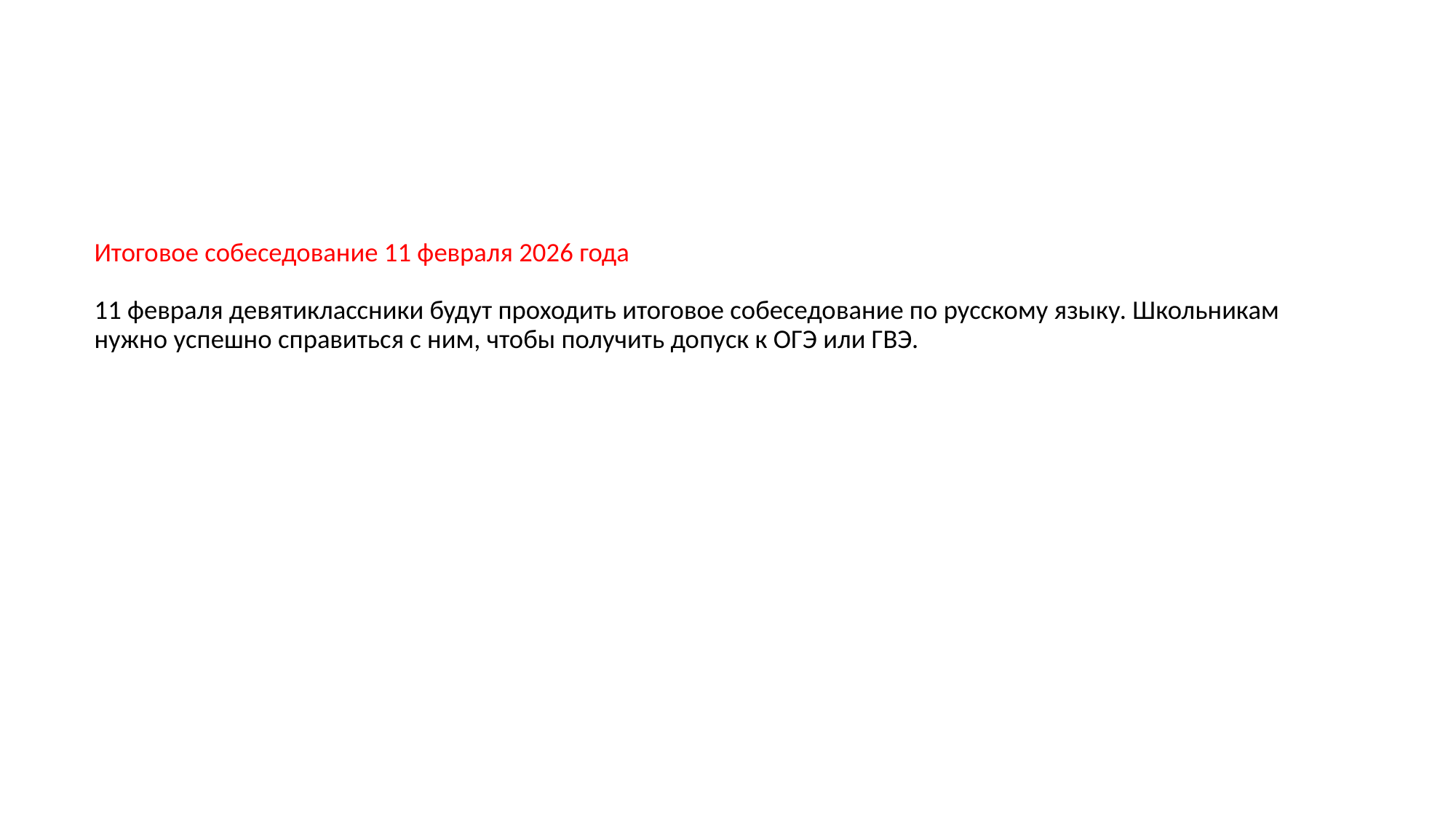

# Итоговое собеседование 11 февраля 2026 года 11 февраля девятиклассники будут проходить итоговое собеседование по русскому языку. Школьникам нужно успешно справиться с ним, чтобы получить допуск к ОГЭ или ГВЭ.